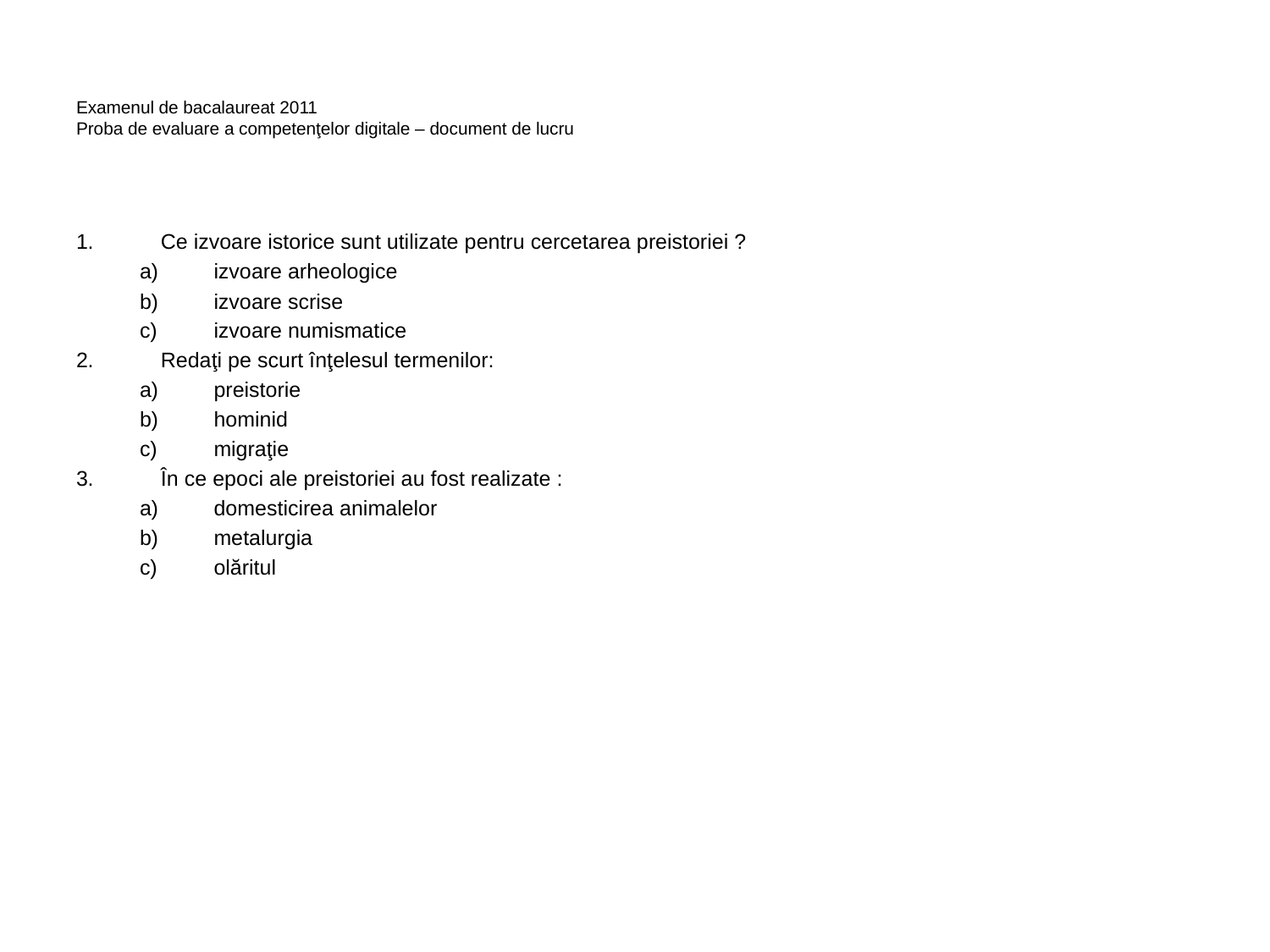

# Examenul de bacalaureat 2011 Proba de evaluare a competenţelor digitale – document de lucru
Ce izvoare istorice sunt utilizate pentru cercetarea preistoriei ?
izvoare arheologice
izvoare scrise
izvoare numismatice
Redaţi pe scurt înţelesul termenilor:
preistorie
hominid
migraţie
În ce epoci ale preistoriei au fost realizate :
domesticirea animalelor
metalurgia
olăritul